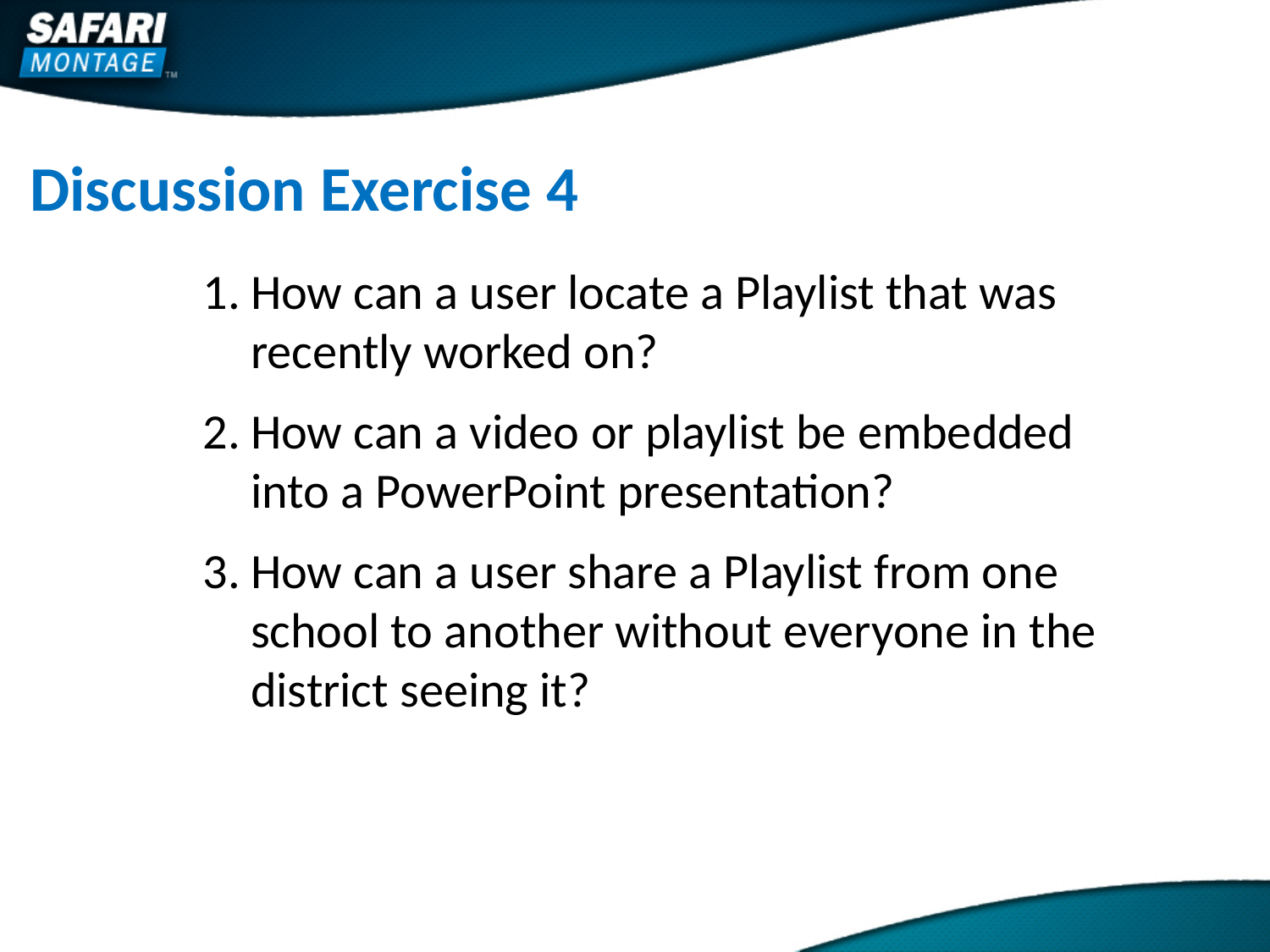

Discussion Exercise 4
How can a user locate a Playlist that was recently worked on?
How can a video or playlist be embedded into a PowerPoint presentation?
How can a user share a Playlist from one school to another without everyone in the district seeing it?